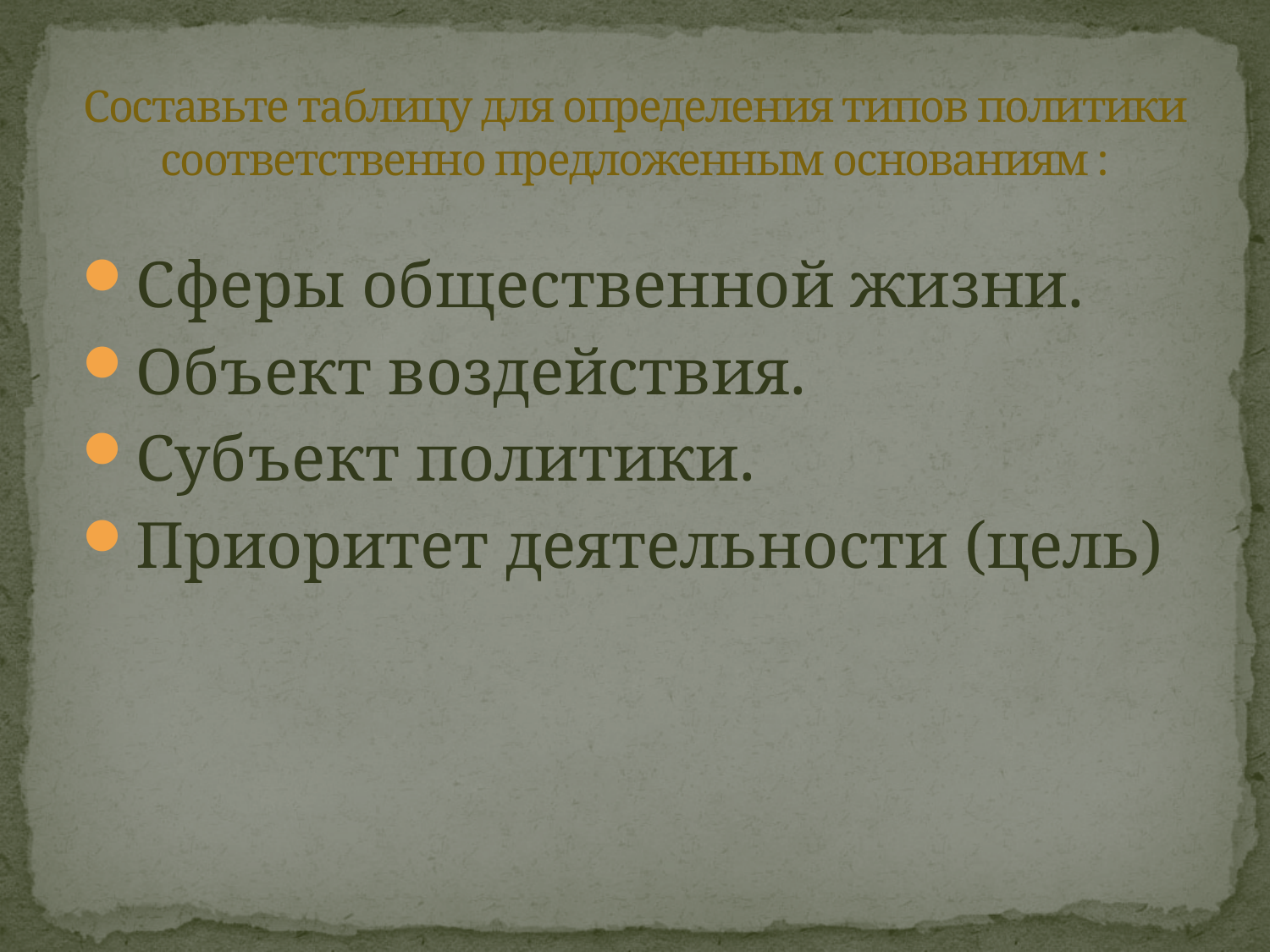

# Составьте таблицу для определения типов политики соответственно предложенным основаниям :
Сферы общественной жизни.
Объект воздействия.
Субъект политики.
Приоритет деятельности (цель)